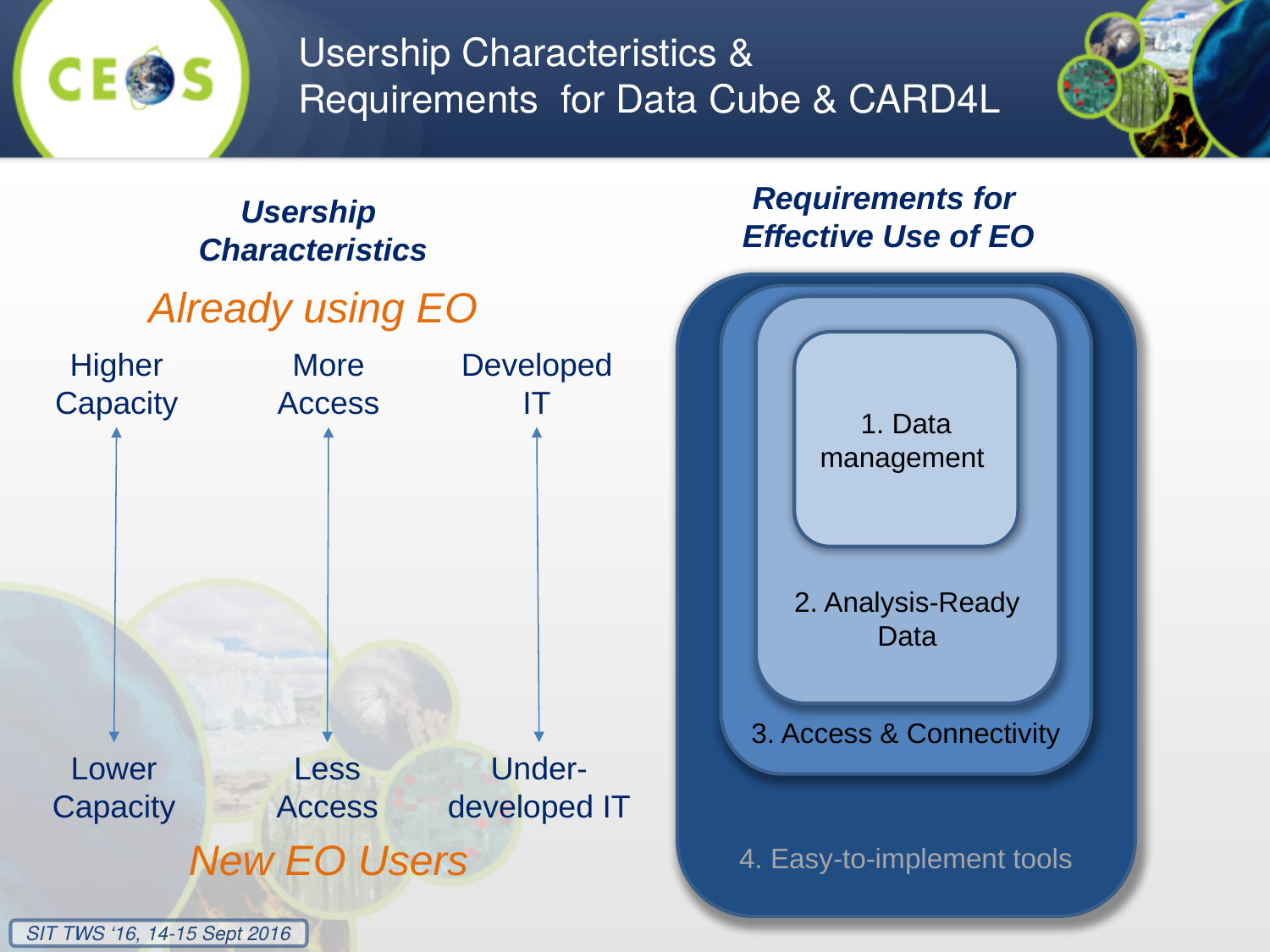

Usership Characteristics & Requirements  for Data Cube & CARD4L
Requirements for
Effective Use of EO
Usership
Characteristics

4. Easy-to-implement tools
Already using EO

3. Access & Connectivity

2. Analysis-Ready Data
1. Data management
Developed IT
Higher Capacity
More Access
Lower Capacity
Less Access
Under-developed IT
New EO Users